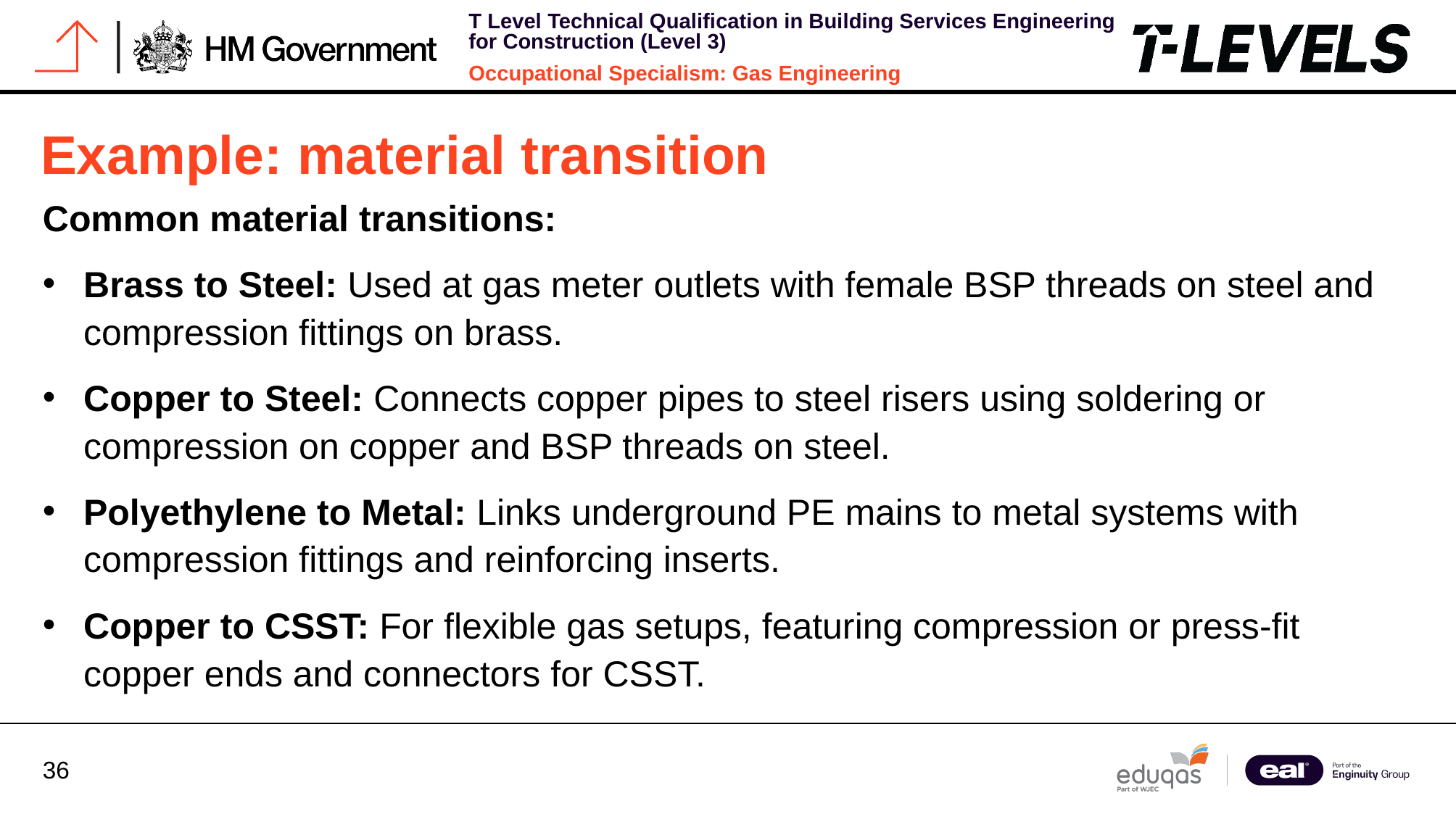

# Example: material transition
Common material transitions:
Brass to Steel: Used at gas meter outlets with female BSP threads on steel and compression fittings on brass.
Copper to Steel: Connects copper pipes to steel risers using soldering or compression on copper and BSP threads on steel.
Polyethylene to Metal: Links underground PE mains to metal systems with compression fittings and reinforcing inserts.
Copper to CSST: For flexible gas setups, featuring compression or press-fit copper ends and connectors for CSST.